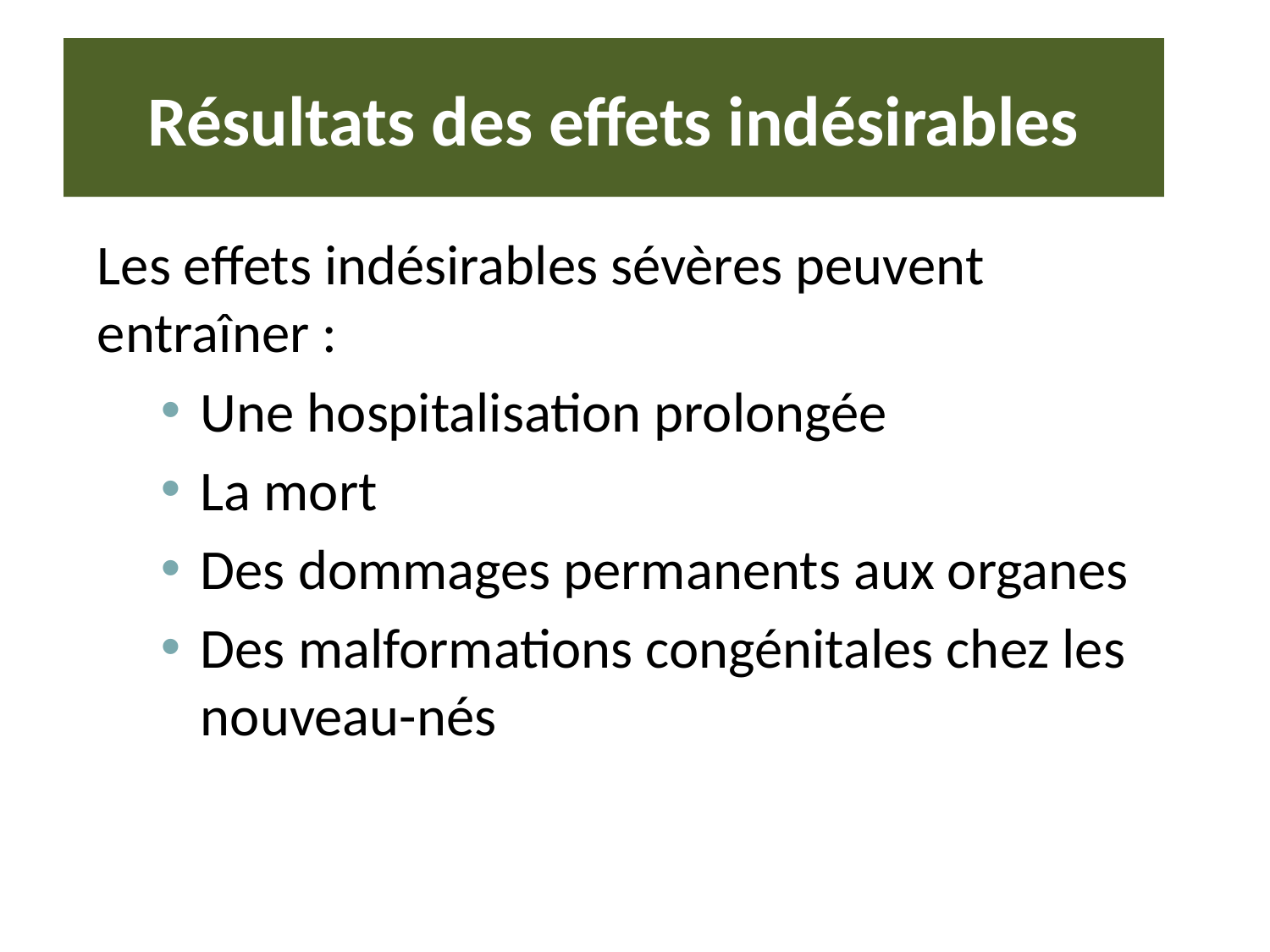

# Résultats des effets indésirables
Les effets indésirables sévères peuvent entraîner :
Une hospitalisation prolongée
La mort
Des dommages permanents aux organes
Des malformations congénitales chez les nouveau-nés